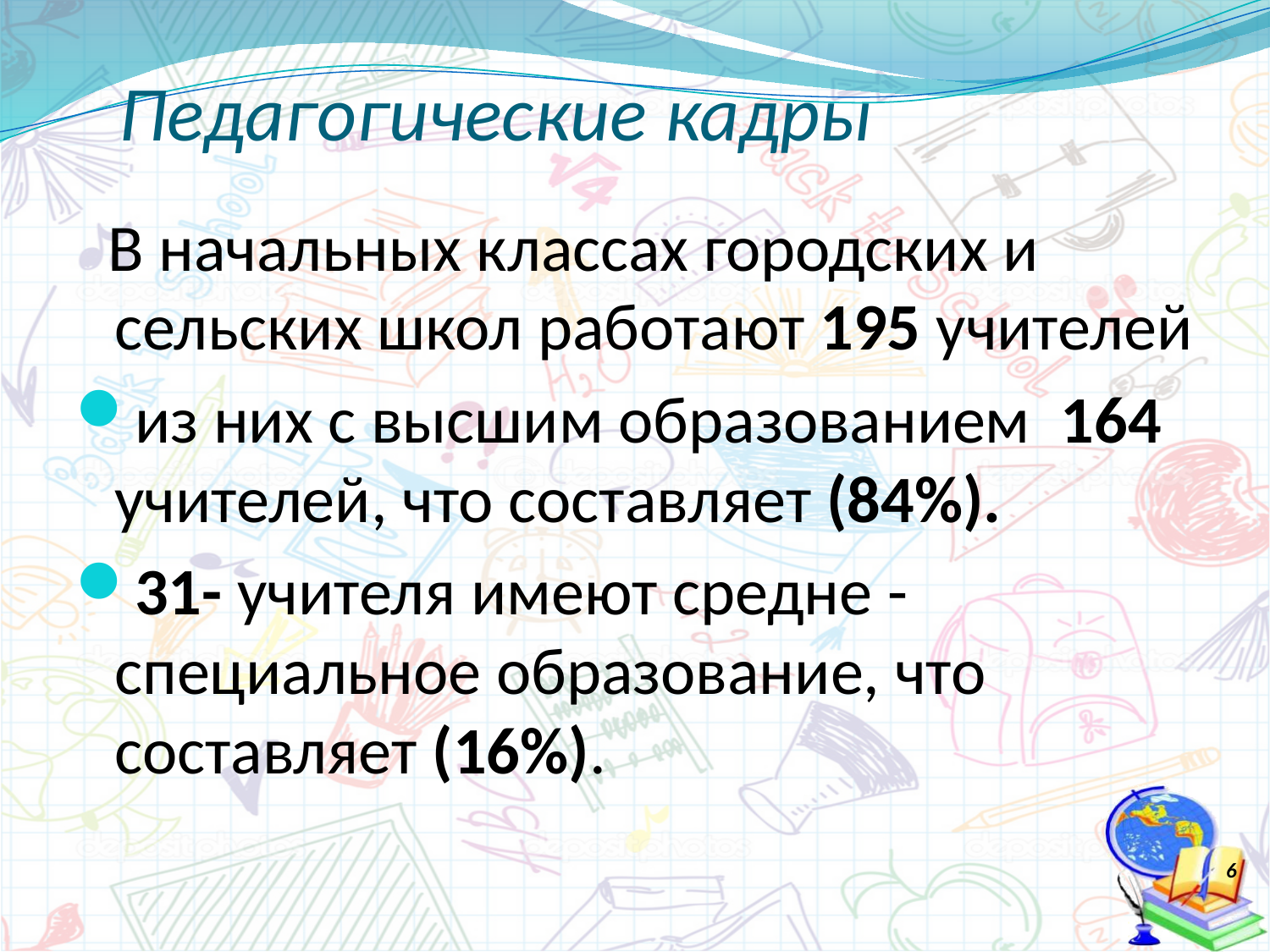

# Педагогические кадры
   В начальных классах городских и сельских школ работают 195 учителей
из них с высшим образованием  164  учителей, что составляет (84%).
31- учителя имеют средне - специальное образование, что составляет (16%).
6